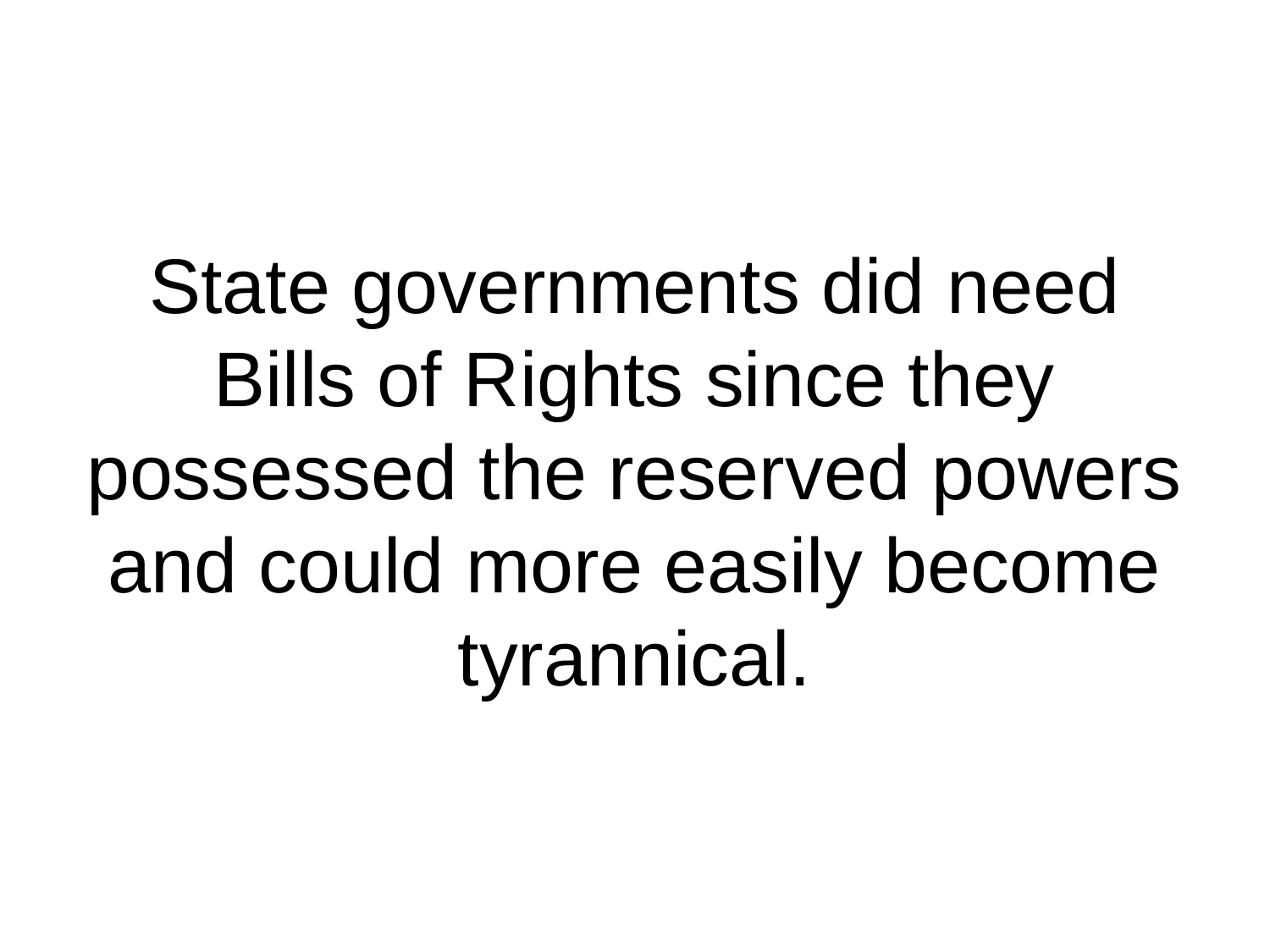

# State governments did need Bills of Rights since they possessed the reserved powers and could more easily become tyrannical.